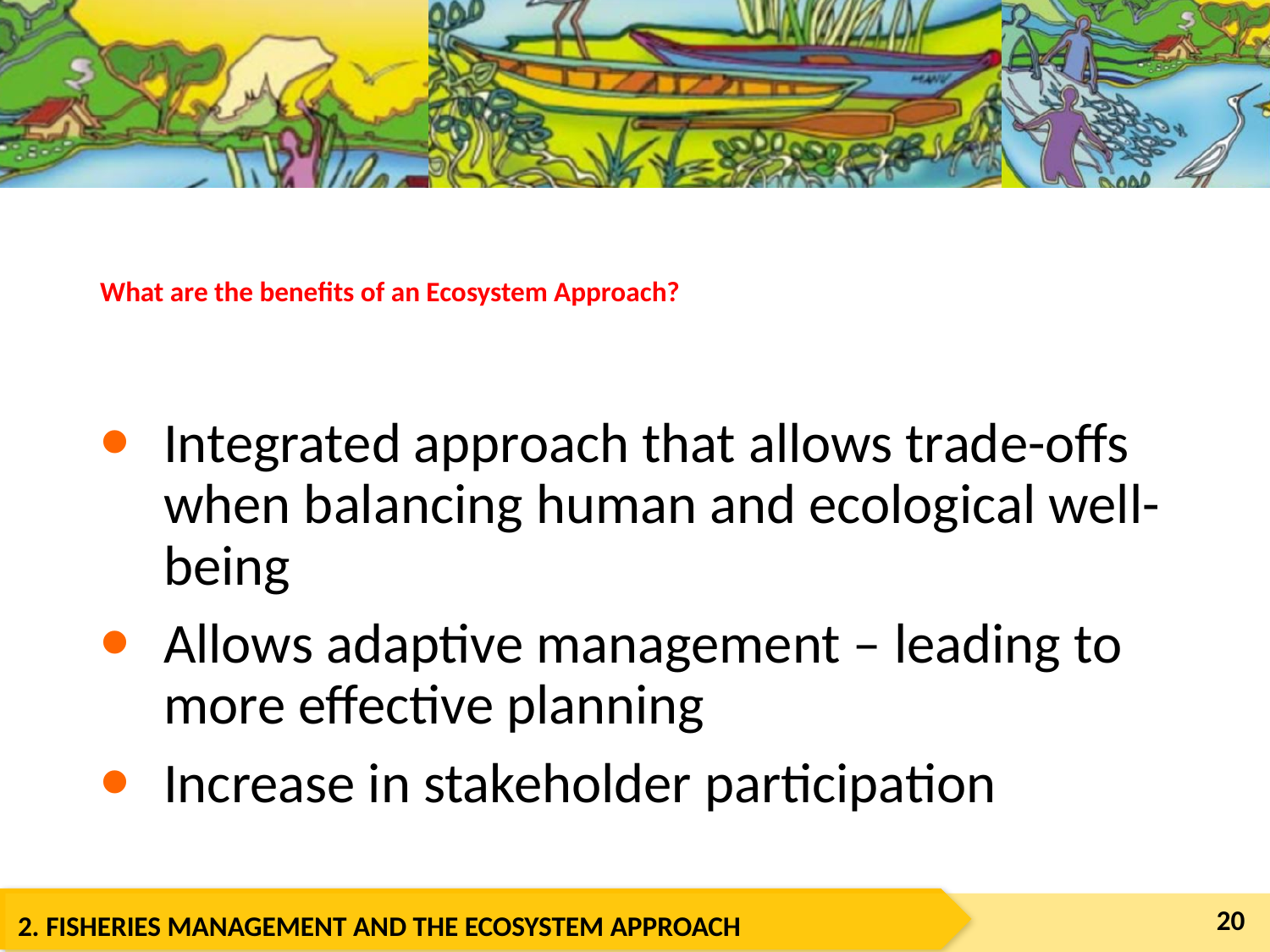

# What are the benefits of an Ecosystem Approach?
Integrated approach that allows trade-offs when balancing human and ecological well-being
Allows adaptive management – leading to more effective planning
Increase in stakeholder participation

20